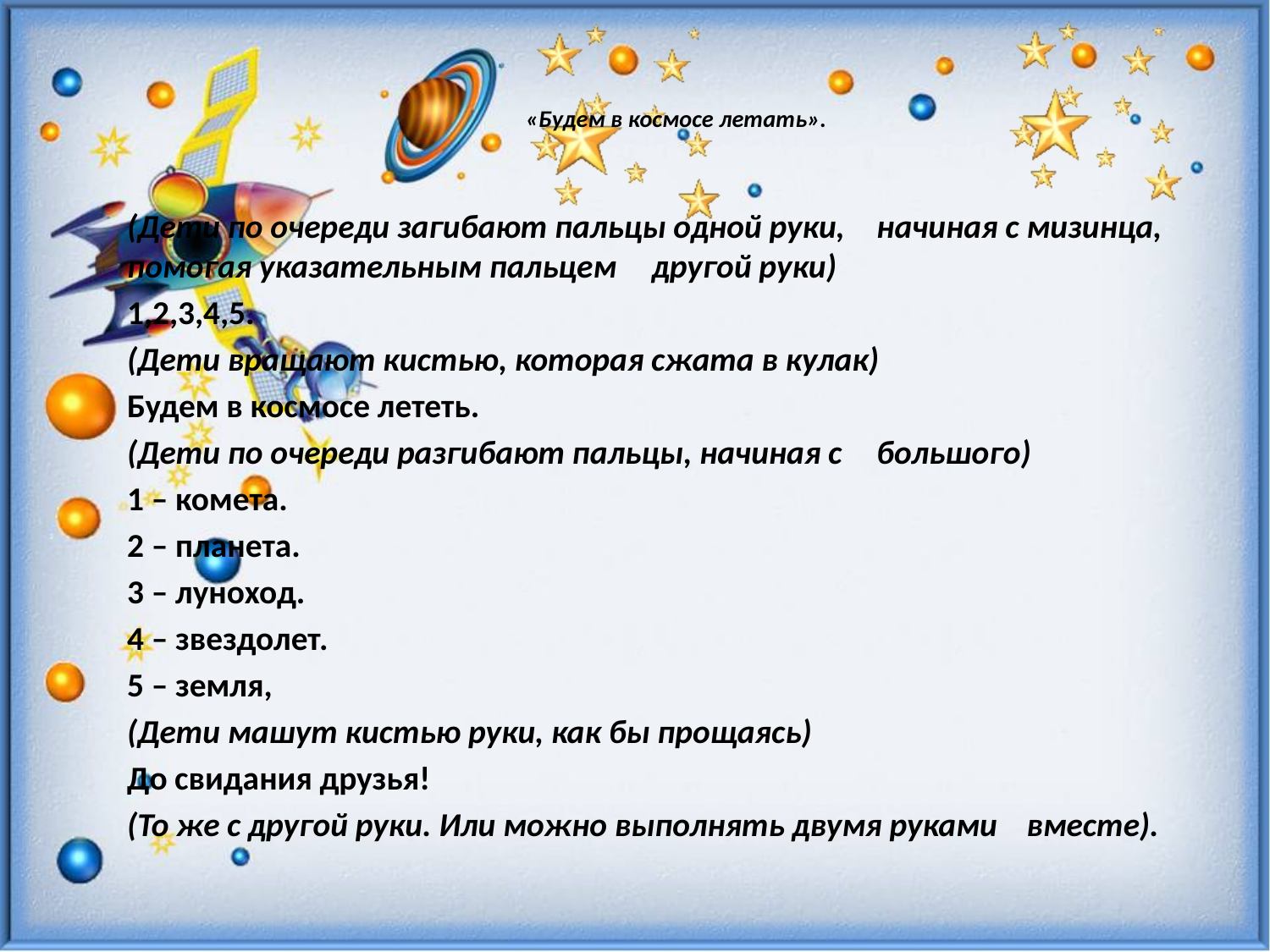

# «Будем в космосе летать».
			(Дети по очереди загибают пальцы одной руки, 			начиная с мизинца, помогая указательным пальцем 		другой руки)
			1,2,3,4,5.
			(Дети вращают кистью, которая сжата в кулак)
			Будем в космосе лететь.
			(Дети по очереди разгибают пальцы, начиная с 			большого)
			1 – комета.
			2 – планета.
			3 – луноход.
			4 – звездолет.
			5 – земля,
			(Дети машут кистью руки, как бы прощаясь)
			До свидания друзья!
			(То же с другой руки. Или можно выполнять двумя руками 		вместе).